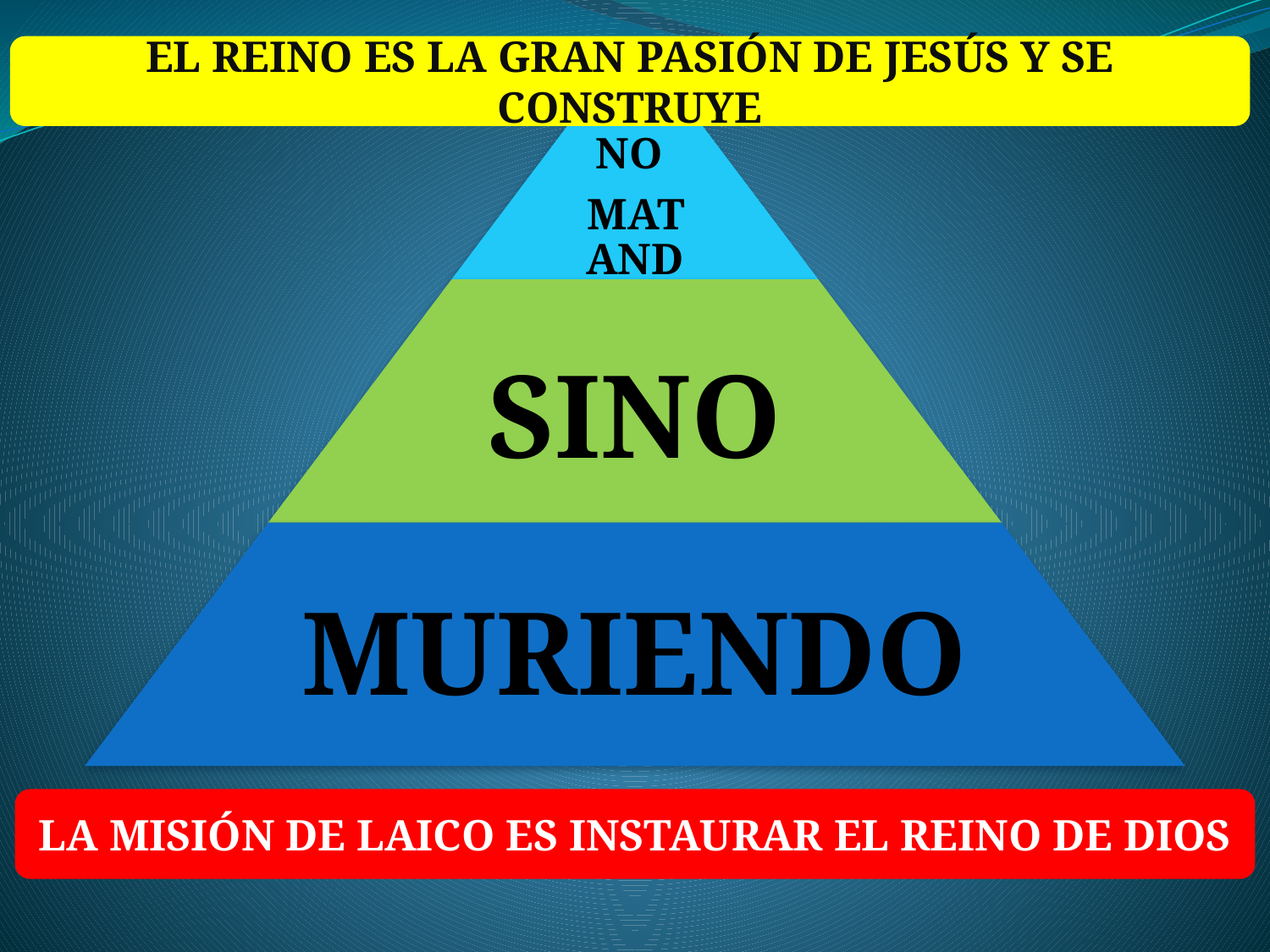

EL REINO ES LA GRAN PASIÓN DE JESÚS Y SE CONSTRUYE

NO
MATANDO
SINO
MURIENDO
LA MISIÓN DE LAICO ES INSTAURAR EL REINO DE DIOS